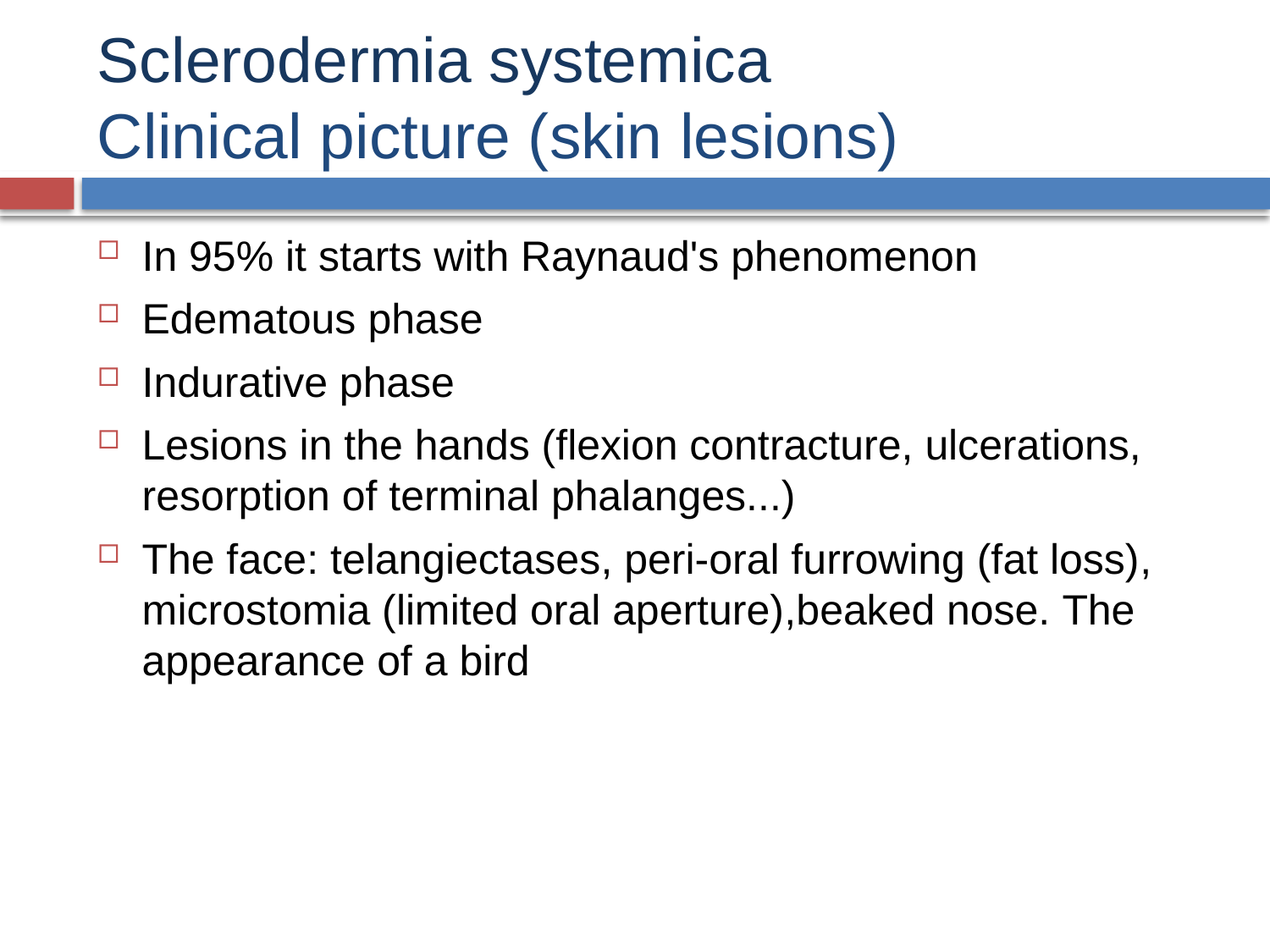

# Sclerodermia systemica Clinical picture (skin lesions)
In 95% it starts with Raynaud's phenomenon
Edematous phase
Indurative phase
Lesions in the hands (flexion contracture, ulcerations, resorption of terminal phalanges...)
The face: telangiectases, peri-oral furrowing (fat loss), microstomia (limited oral aperture),beaked nose. The appearance of a bird